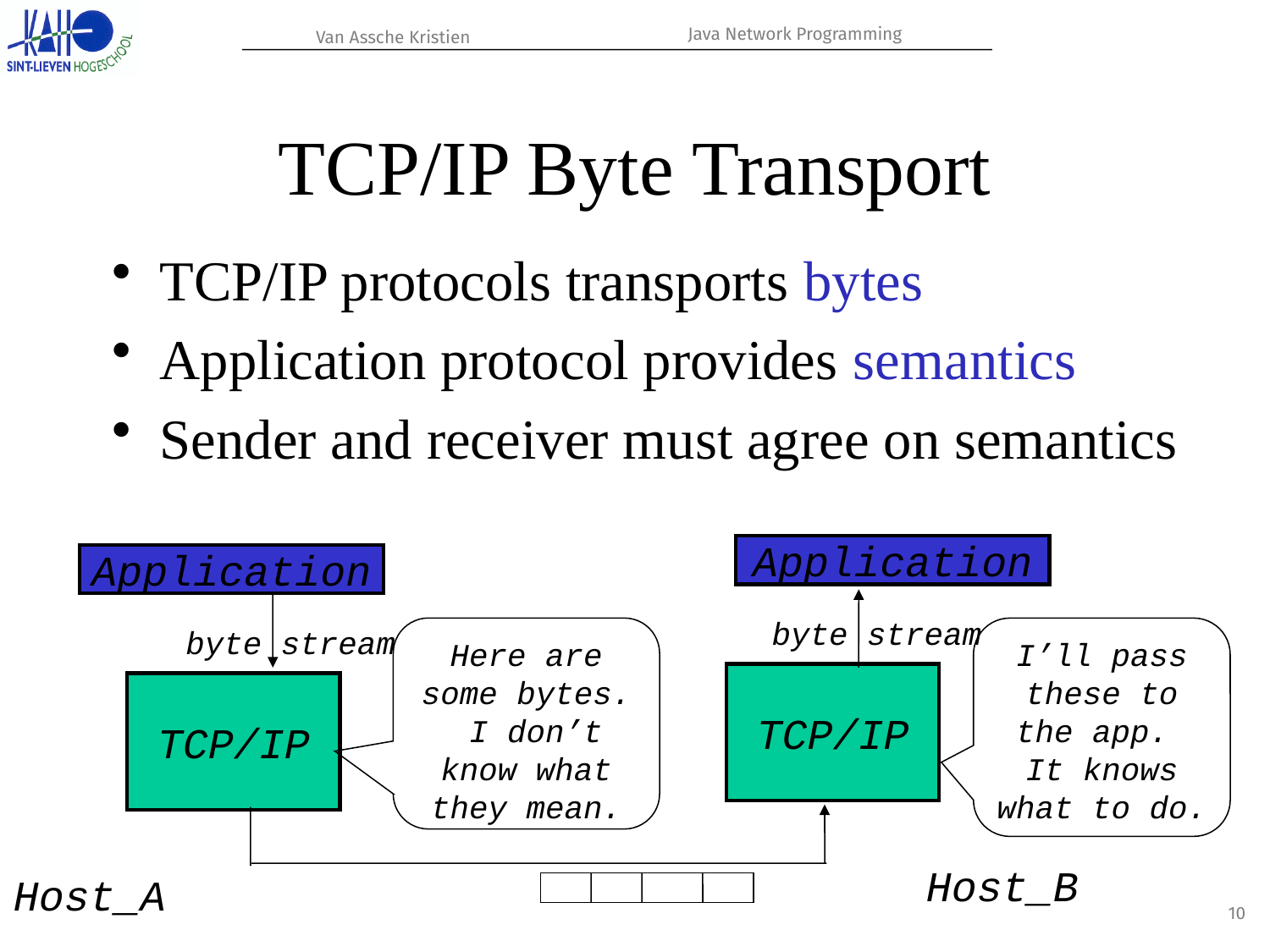

# TCP/IP Byte Transport
TCP/IP protocols transports bytes
Application protocol provides semantics
Sender and receiver must agree on semantics

Application
Application

byte stream
byte stream
Here are some bytes.  I don’t know what they mean.
I’ll pass these to the app.  It knows what to do.
TCP/IP
TCP/IP

Host_B
Host_A